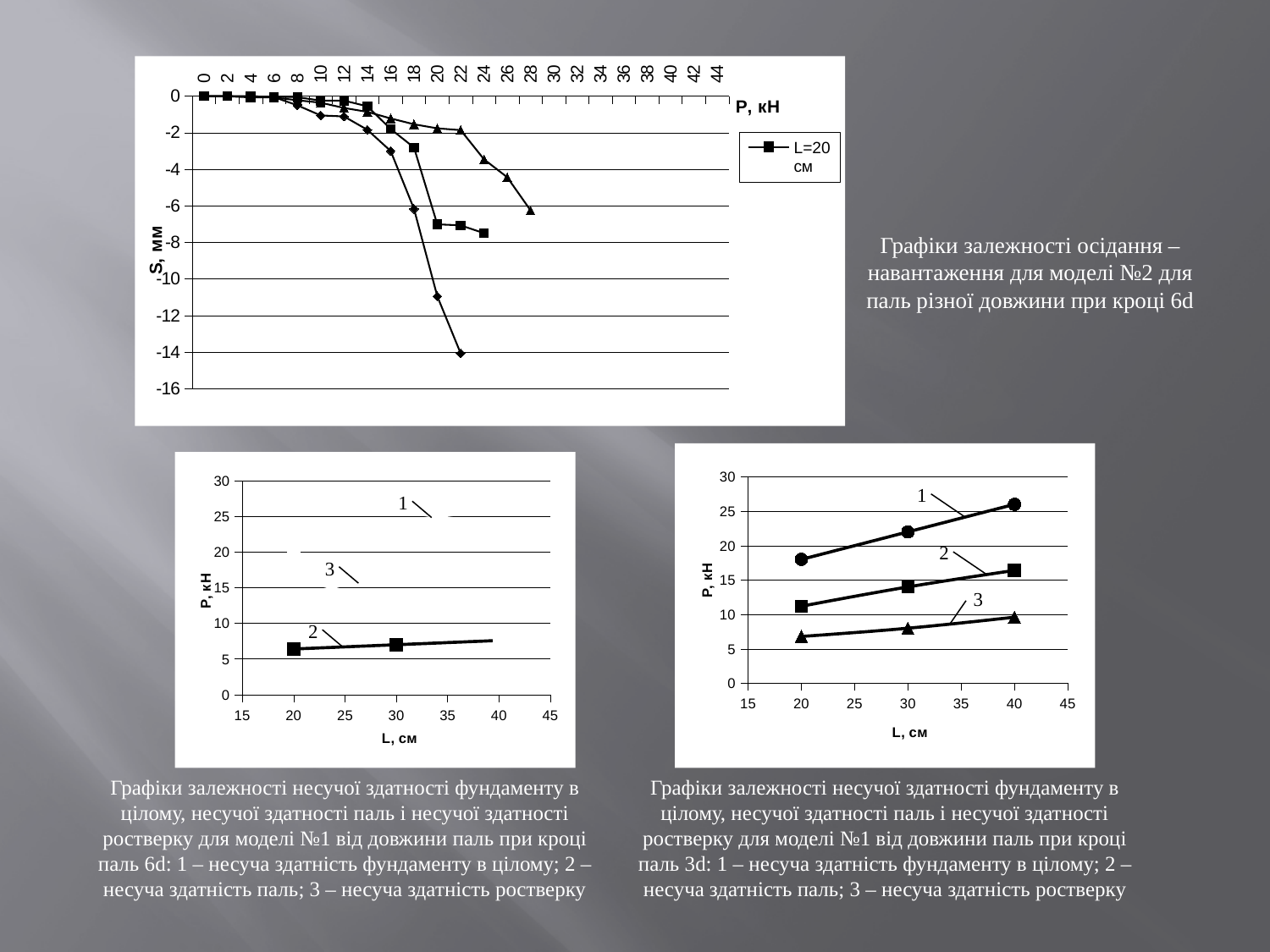

[unsupported chart]

Графіки залежності осідання – навантаження для моделі №2 для паль різної довжини при кроці 6d

### Chart

| Category |  |  |  |
|---|---|---|---|

### Chart

| Category |  |  |  |
|---|---|---|---|
Графіки залежності несучої здатності фундаменту в цілому, несучої здатності паль і несучої здатності ростверку для моделі №1 від довжини паль при кроці паль 6d: 1 – несуча здатність фундаменту в цілому; 2 – несуча здатність паль; 3 – несуча здатність ростверку
Графіки залежності несучої здатності фундаменту в цілому, несучої здатності паль і несучої здатності ростверку для моделі №1 від довжини паль при кроці паль 3d: 1 – несуча здатність фундаменту в цілому; 2 – несуча здатність паль; 3 – несуча здатність ростверку